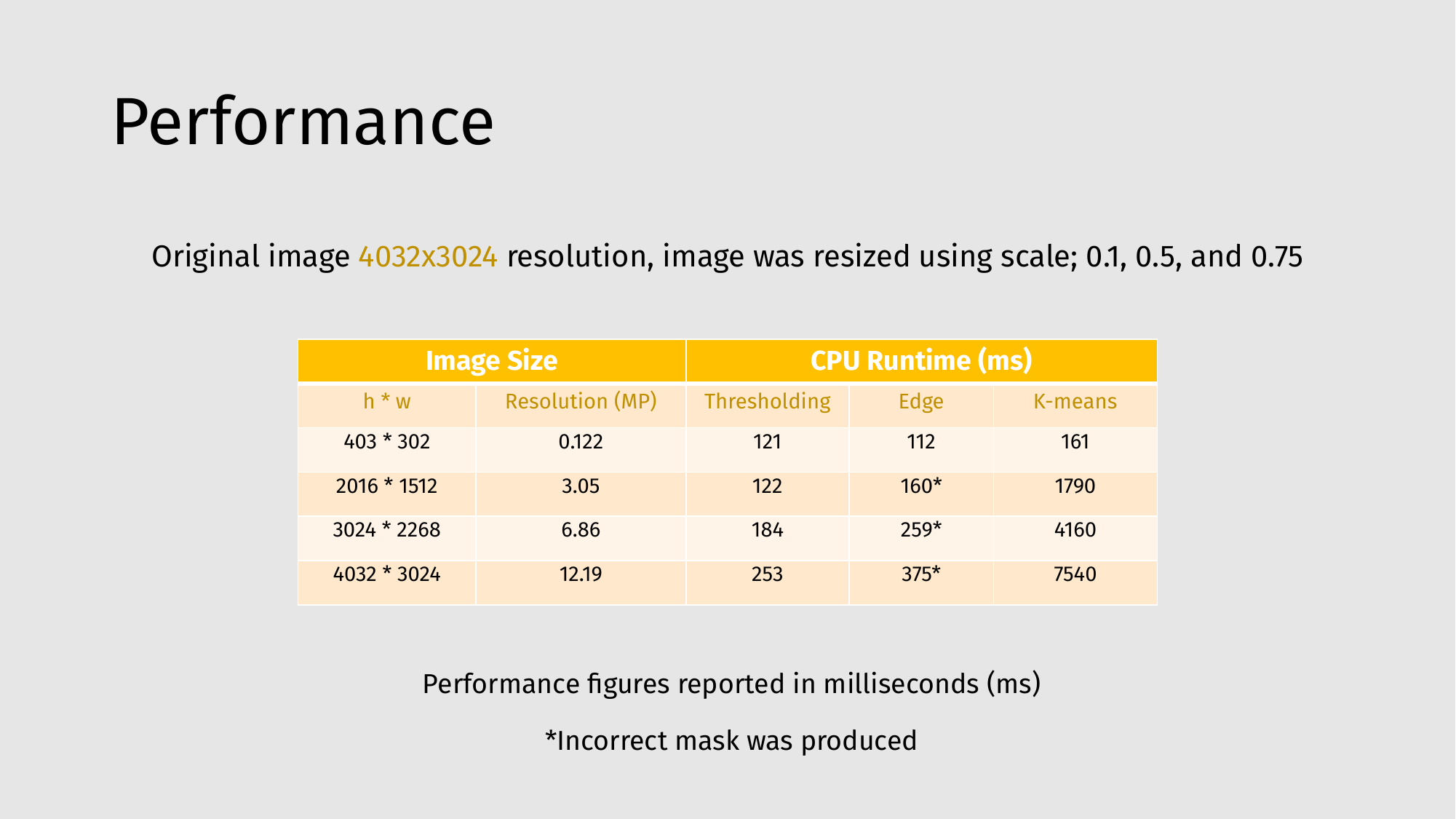

# Performance
Original image 4032x3024 resolution, image was resized using scale; 0.1, 0.5, and 0.75
| Image Size |  | CPU Runtime (ms) |  |  |
| --- | --- | --- | --- | --- |
| h \* w | Resolution (MP) | Thresholding | Edge | K-means |
| 403 \* 302 | 0.122 | 121 | 112 | 161 |
| 2016 \* 1512 | 3.05 | 122 | 160\* | 1790 |
| 3024 \* 2268 | 6.86 | 184 | 259\* | 4160 |
| 4032 \* 3024 | 12.19 | 253 | 375\* | 7540 |
Performance figures reported in milliseconds (ms)
*Incorrect mask was produced